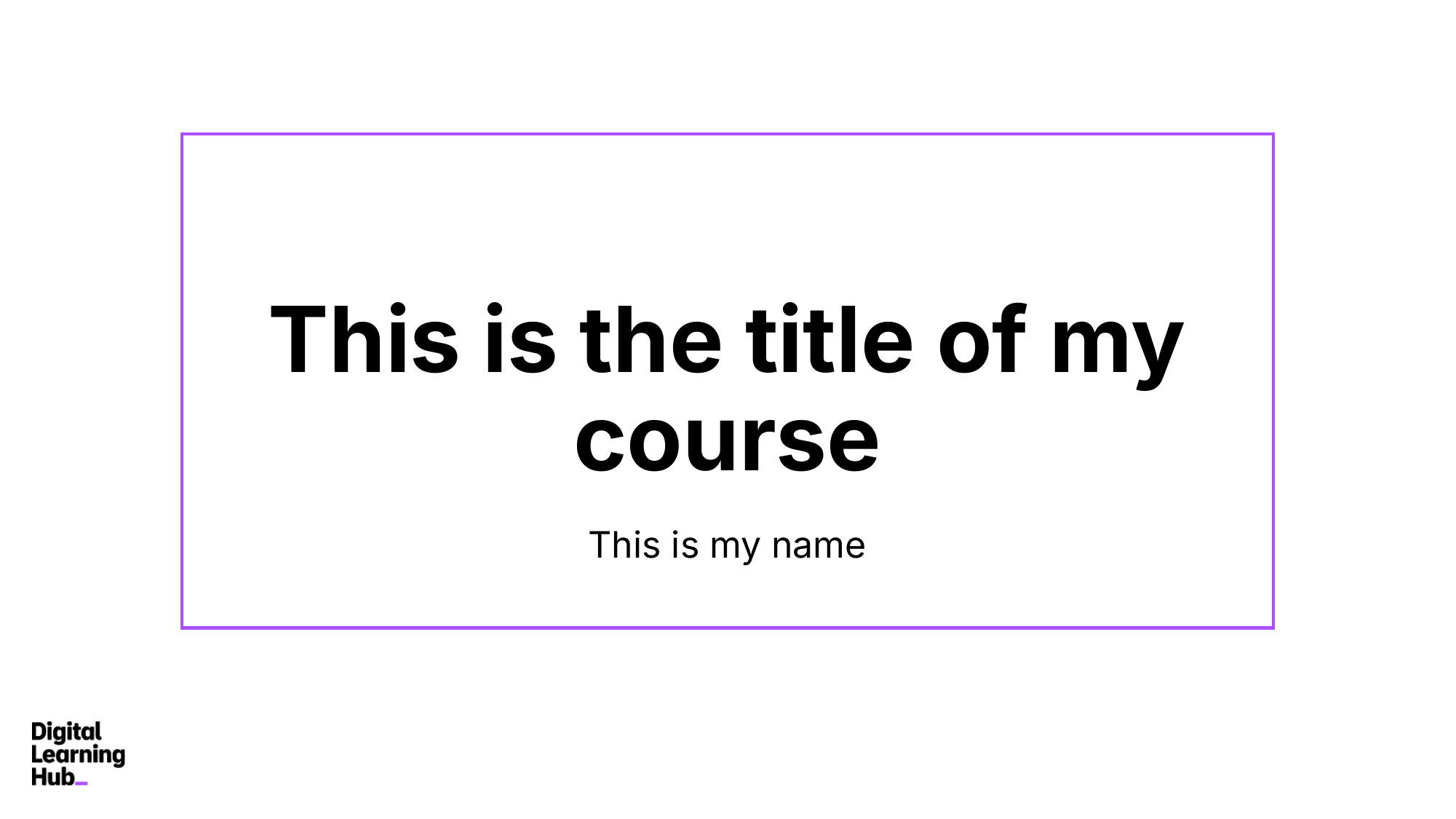

# This is the title of my course
This is my name